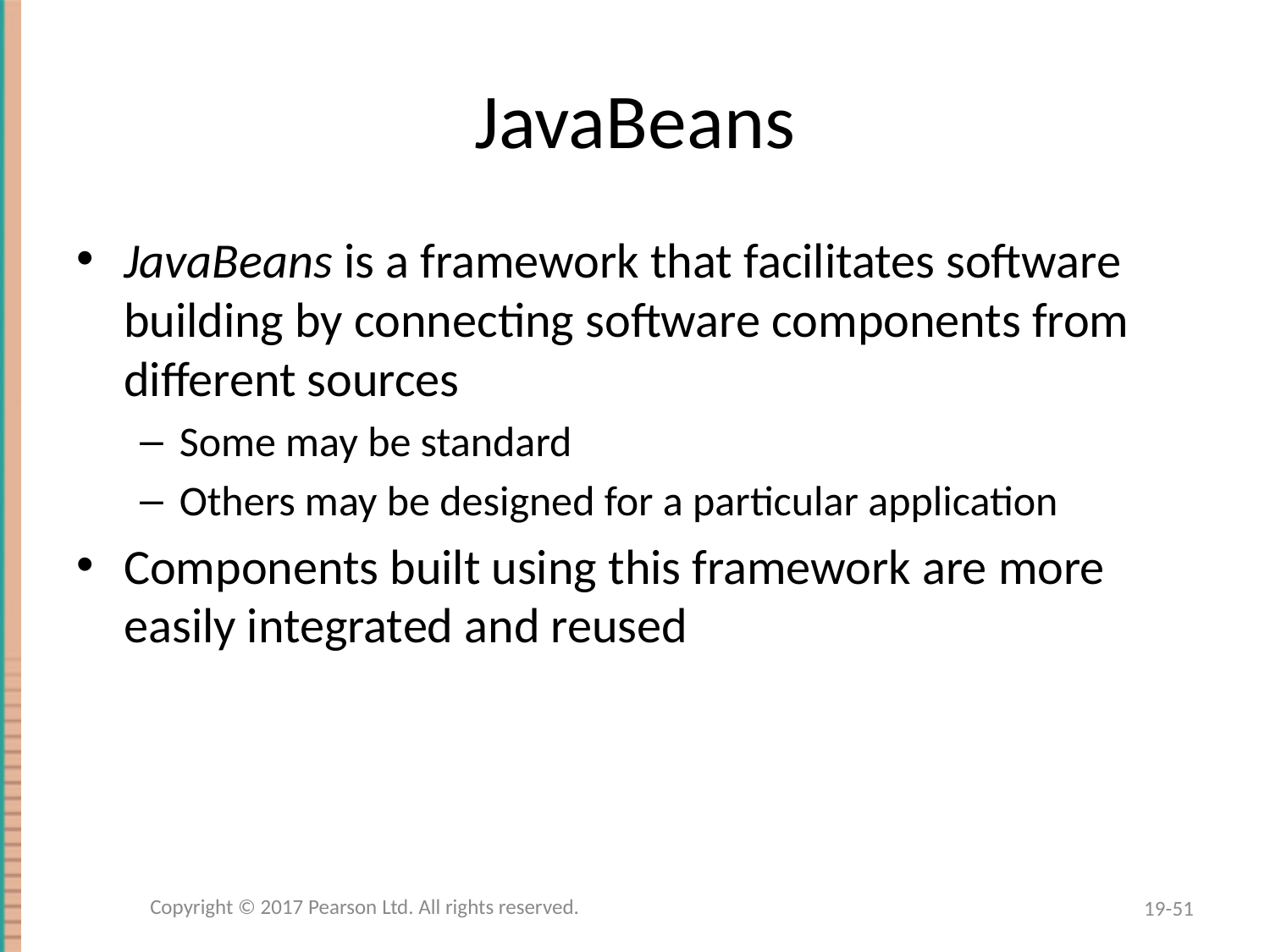

# JavaBeans
JavaBeans is a framework that facilitates software building by connecting software components from different sources
Some may be standard
Others may be designed for a particular application
Components built using this framework are more easily integrated and reused
Copyright © 2017 Pearson Ltd. All rights reserved.
19-51